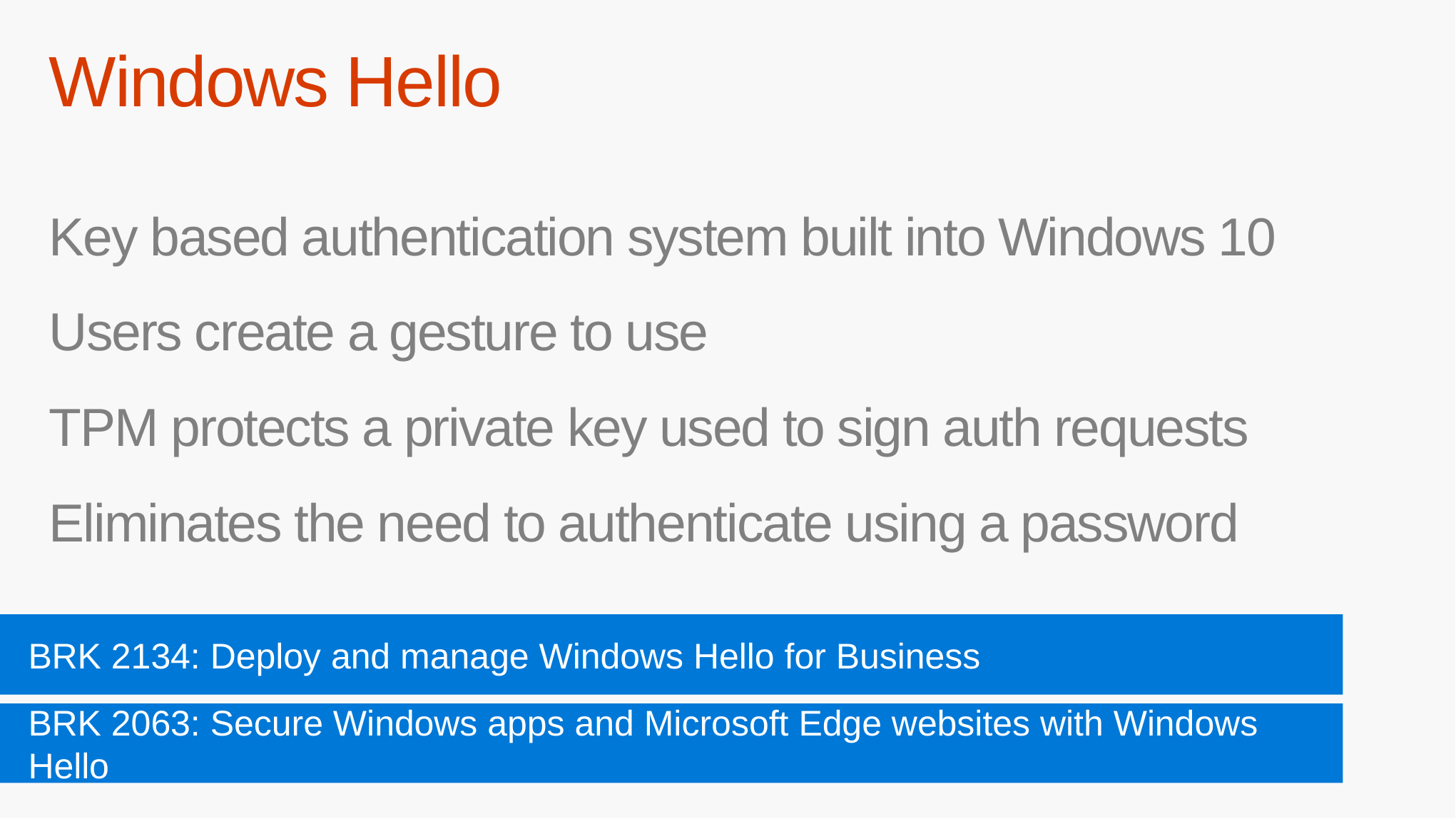

Windows Hello
Key based authentication system built into Windows 10
Users create a gesture to use
TPM protects a private key used to sign auth requests
Eliminates the need to authenticate using a password
BRK 2134: Deploy and manage Windows Hello for Business
BRK 2063: Secure Windows apps and Microsoft Edge websites with Windows Hello